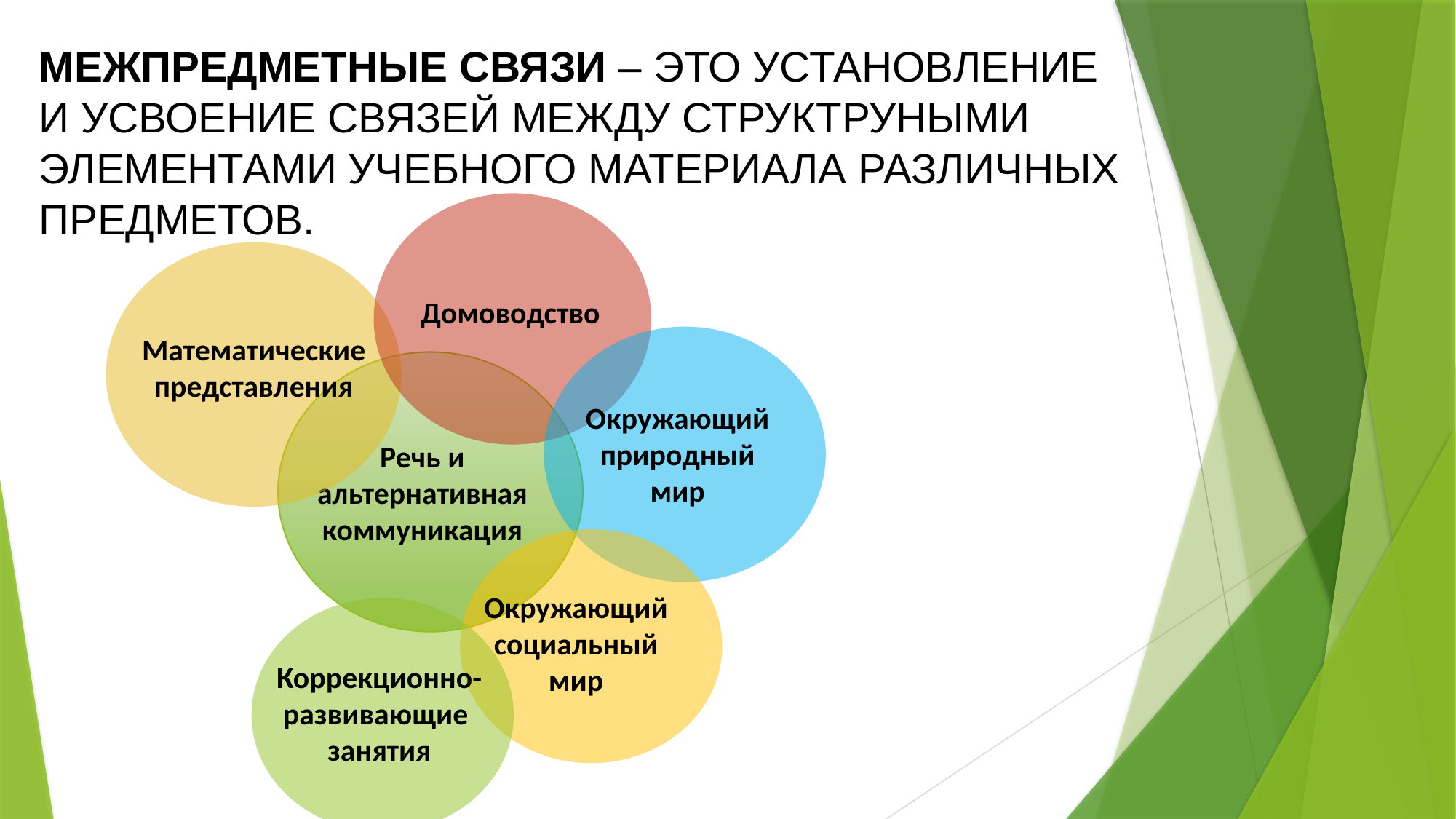

МЕЖПРЕДМЕТНЫЕ СВЯЗИ – ЭТО УСТАНОВЛЕНИЕ И УСВОЕНИЕ СВЯЗЕЙ МЕЖДУ СТРУКТРУНЫМИ ЭЛЕМЕНТАМИ УЧЕБНОГО МАТЕРИАЛА РАЗЛИЧНЫХ ПРЕДМЕТОВ.

Домоводство
Математические
представления

Окружающий
природный
мир
Речь и альтернативная коммуникация

Окружающий
социальный
мир

Коррекционно-
развивающие
занятия